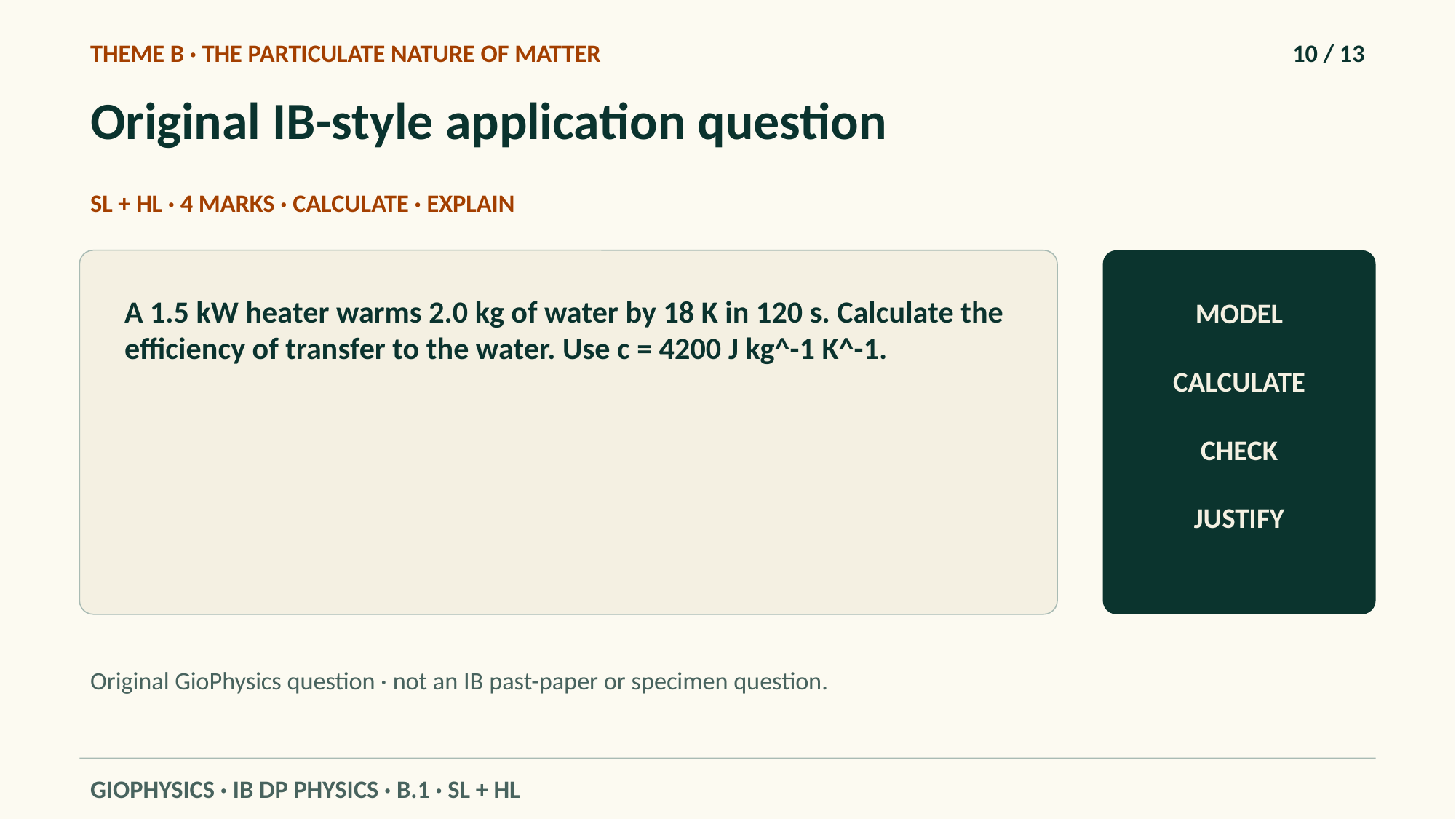

THEME B · THE PARTICULATE NATURE OF MATTER
10 / 13
Original IB-style application question
SL + HL · 4 MARKS · CALCULATE · EXPLAIN

A 1.5 kW heater warms 2.0 kg of water by 18 K in 120 s. Calculate the efficiency of transfer to the water. Use c = 4200 J kg^-1 K^-1.
MODEL

CALCULATE

CHECK

JUSTIFY
Original GioPhysics question · not an IB past-paper or specimen question.

GIOPHYSICS · IB DP PHYSICS · B.1 · SL + HL